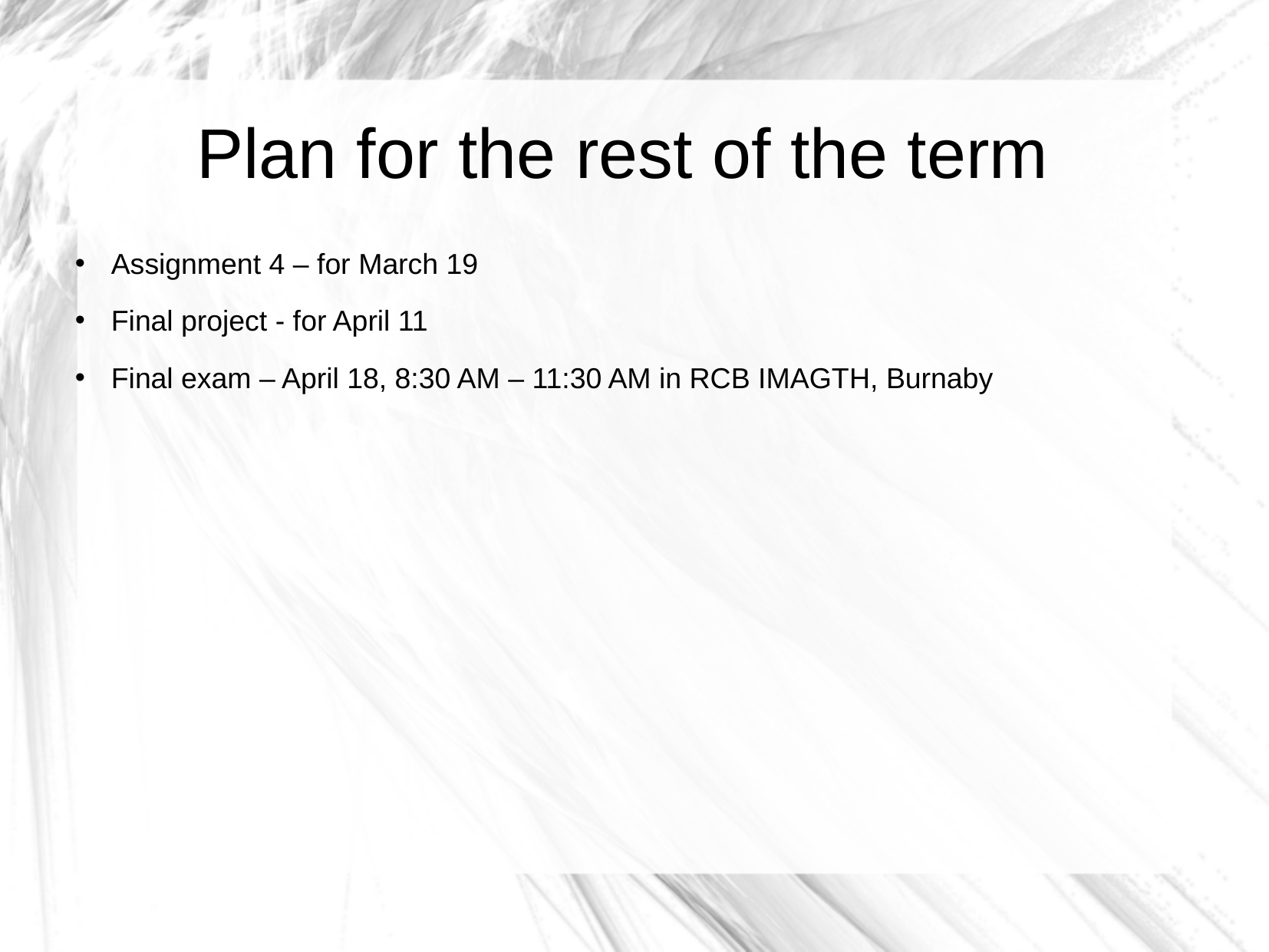

Plan for the rest of the term
Assignment 4 – for March 19
Final project - for April 11
Final exam – April 18, 8:30 AM – 11:30 AM in RCB IMAGTH, Burnaby